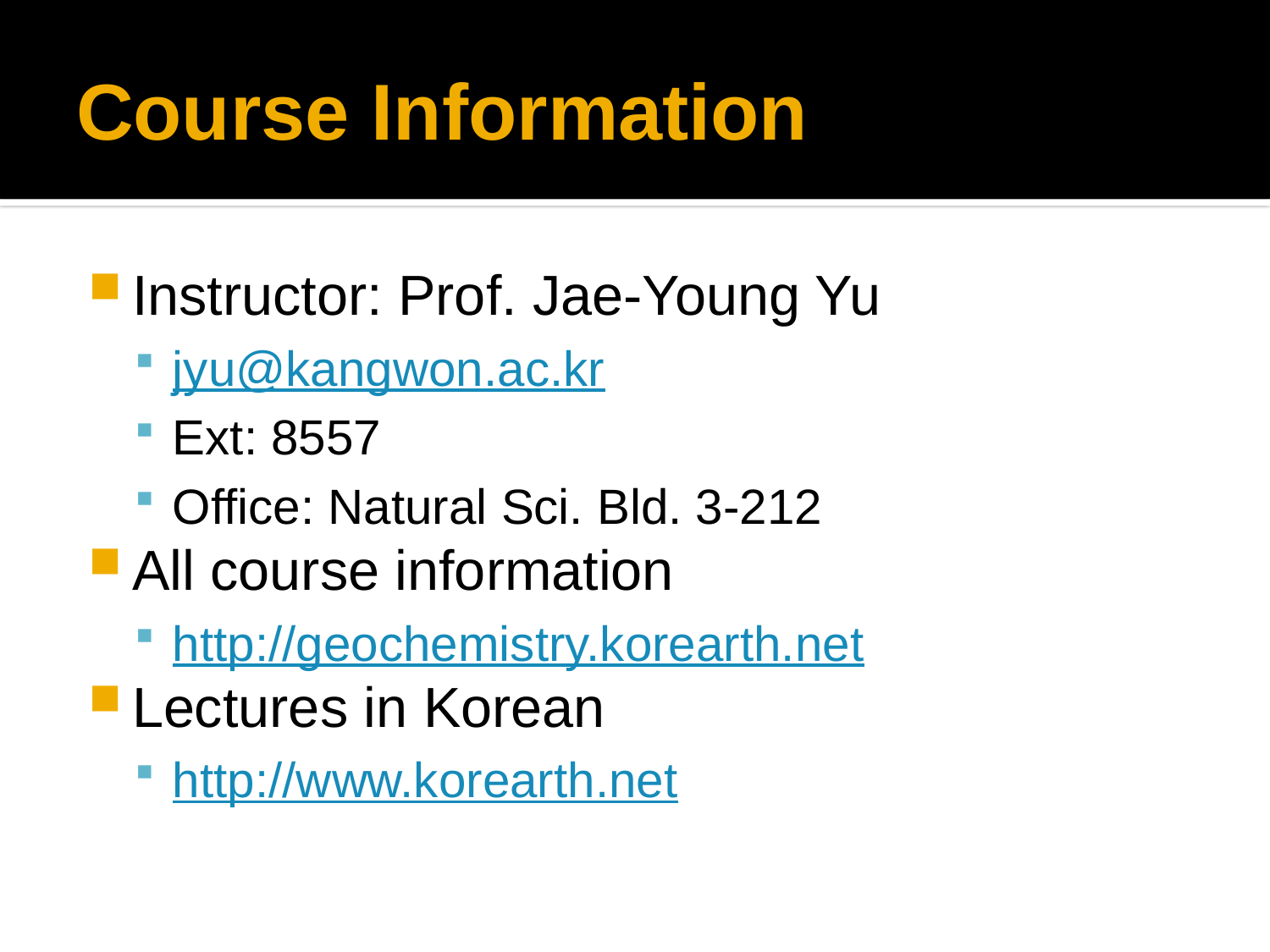

# Course Information
Instructor: Prof. Jae-Young Yu
jyu@kangwon.ac.kr
Ext: 8557
Office: Natural Sci. Bld. 3-212
All course information
http://geochemistry.korearth.net
Lectures in Korean
http://www.korearth.net